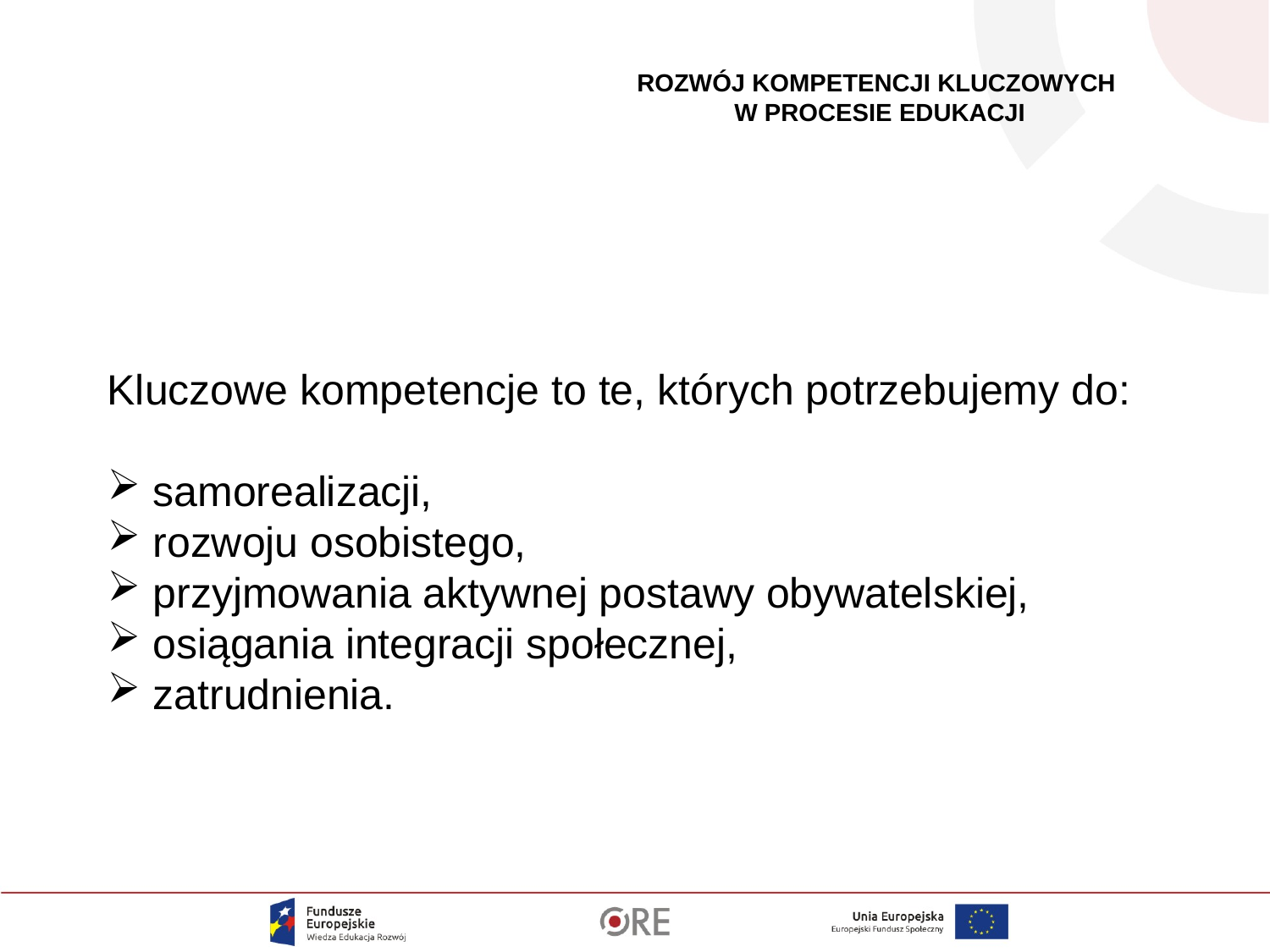

ROZWÓJ KOMPETENCJI KLUCZOWYCH
W PROCESIE EDUKACJI
Kluczowe kompetencje to te, których potrzebujemy do:

 samorealizacji,
 rozwoju osobistego,
 przyjmowania aktywnej postawy obywatelskiej,
 osiągania integracji społecznej,
 zatrudnienia.